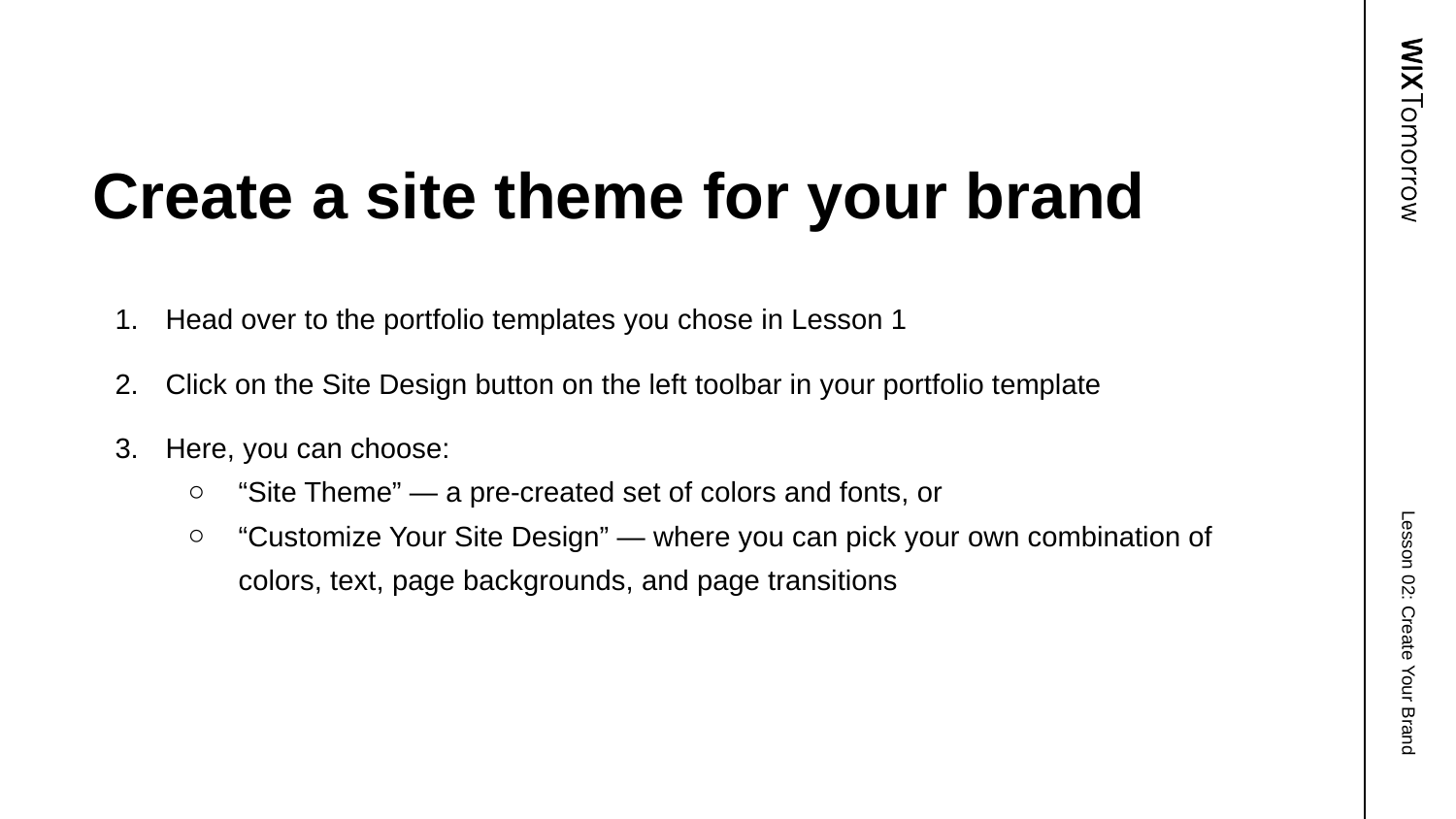

# Create a site theme for your brand
Head over to the portfolio templates you chose in Lesson 1
Click on the Site Design button on the left toolbar in your portfolio template
Here, you can choose:
“Site Theme” — a pre-created set of colors and fonts, or
“Customize Your Site Design” — where you can pick your own combination of colors, text, page backgrounds, and page transitions